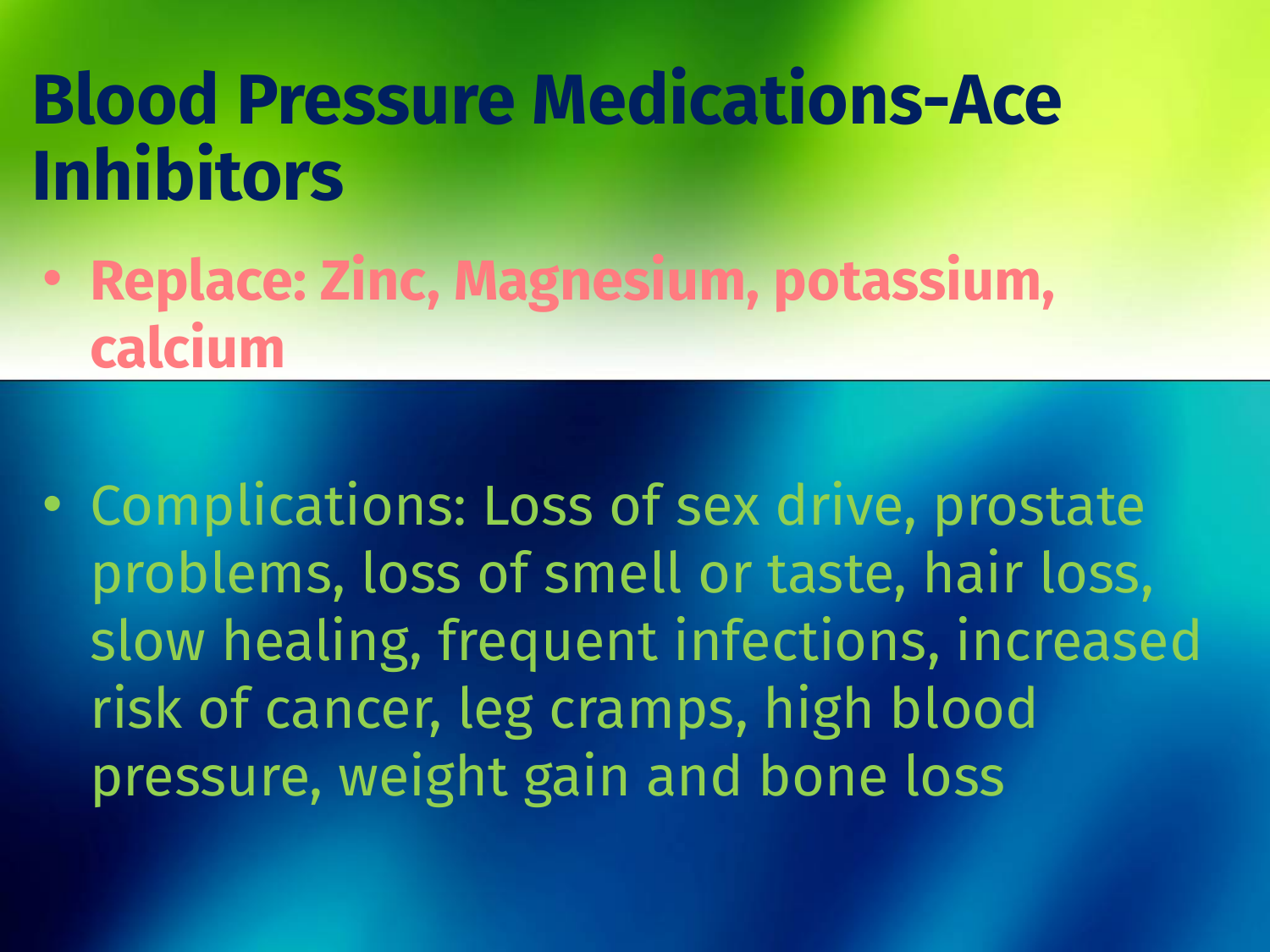

# Blood Pressure Medications-Ace Inhibitors
Replace: Zinc, Magnesium, potassium, calcium

Complications: Loss of sex drive, prostate problems, loss of smell or taste, hair loss, slow healing, frequent infections, increased risk of cancer, leg cramps, high blood pressure, weight gain and bone loss